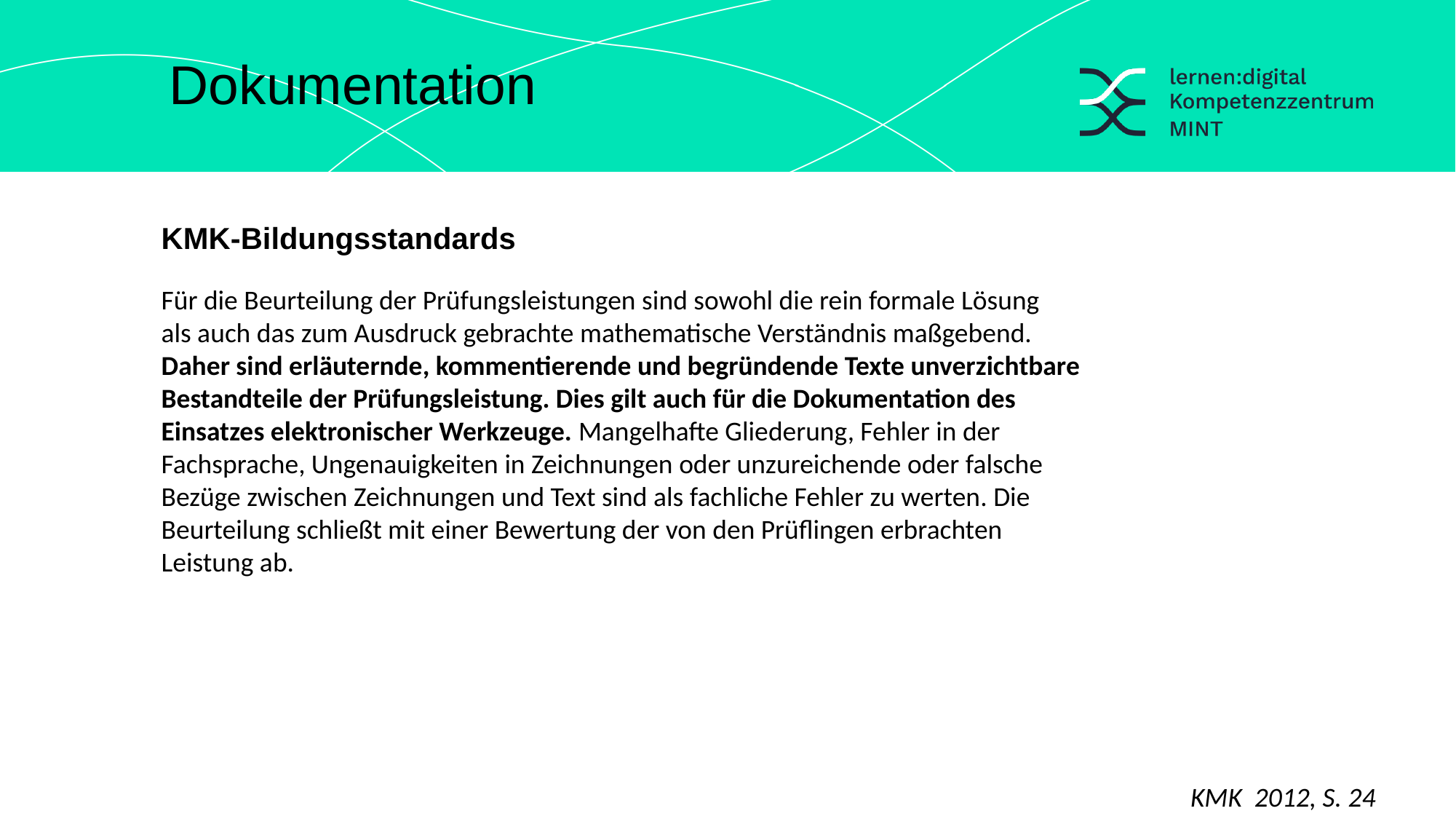

Dokumentation
KMK-Bildungsstandards

Für die Beurteilung der Prüfungsleistungen sind sowohl die rein formale Lösung
als auch das zum Ausdruck gebrachte mathematische Verständnis maßgebend.
Daher sind erläuternde, kommentierende und begründende Texte unverzichtbare
Bestandteile der Prüfungsleistung. Dies gilt auch für die Dokumentation des
Einsatzes elektronischer Werkzeuge. Mangelhafte Gliederung, Fehler in der
Fachsprache, Ungenauigkeiten in Zeichnungen oder unzureichende oder falsche
Bezüge zwischen Zeichnungen und Text sind als fachliche Fehler zu werten. Die
Beurteilung schließt mit einer Bewertung der von den Prüflingen erbrachten
Leistung ab.
KMK  2012, S. 24